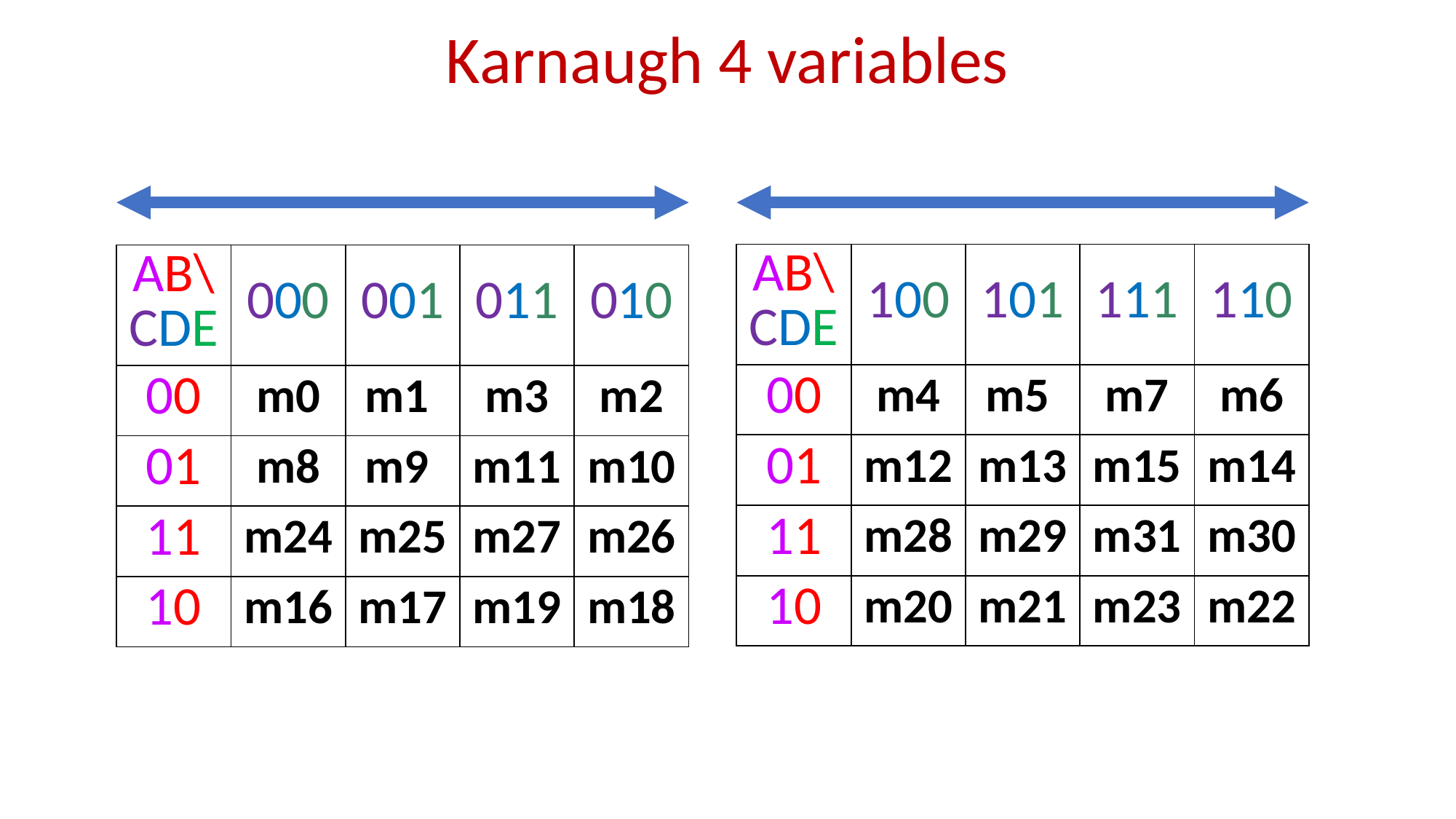

# Karnaugh 4 variables
| AB\CDE | 100 | 101 | 111 | 110 |
| --- | --- | --- | --- | --- |
| 00 | m4 | m5 | m7 | m6 |
| 01 | m12 | m13 | m15 | m14 |
| 11 | m28 | m29 | m31 | m30 |
| 10 | m20 | m21 | m23 | m22 |
| AB\CDE | 000 | 001 | 011 | 010 |
| --- | --- | --- | --- | --- |
| 00 | m0 | m1 | m3 | m2 |
| 01 | m8 | m9 | m11 | m10 |
| 11 | m24 | m25 | m27 | m26 |
| 10 | m16 | m17 | m19 | m18 |